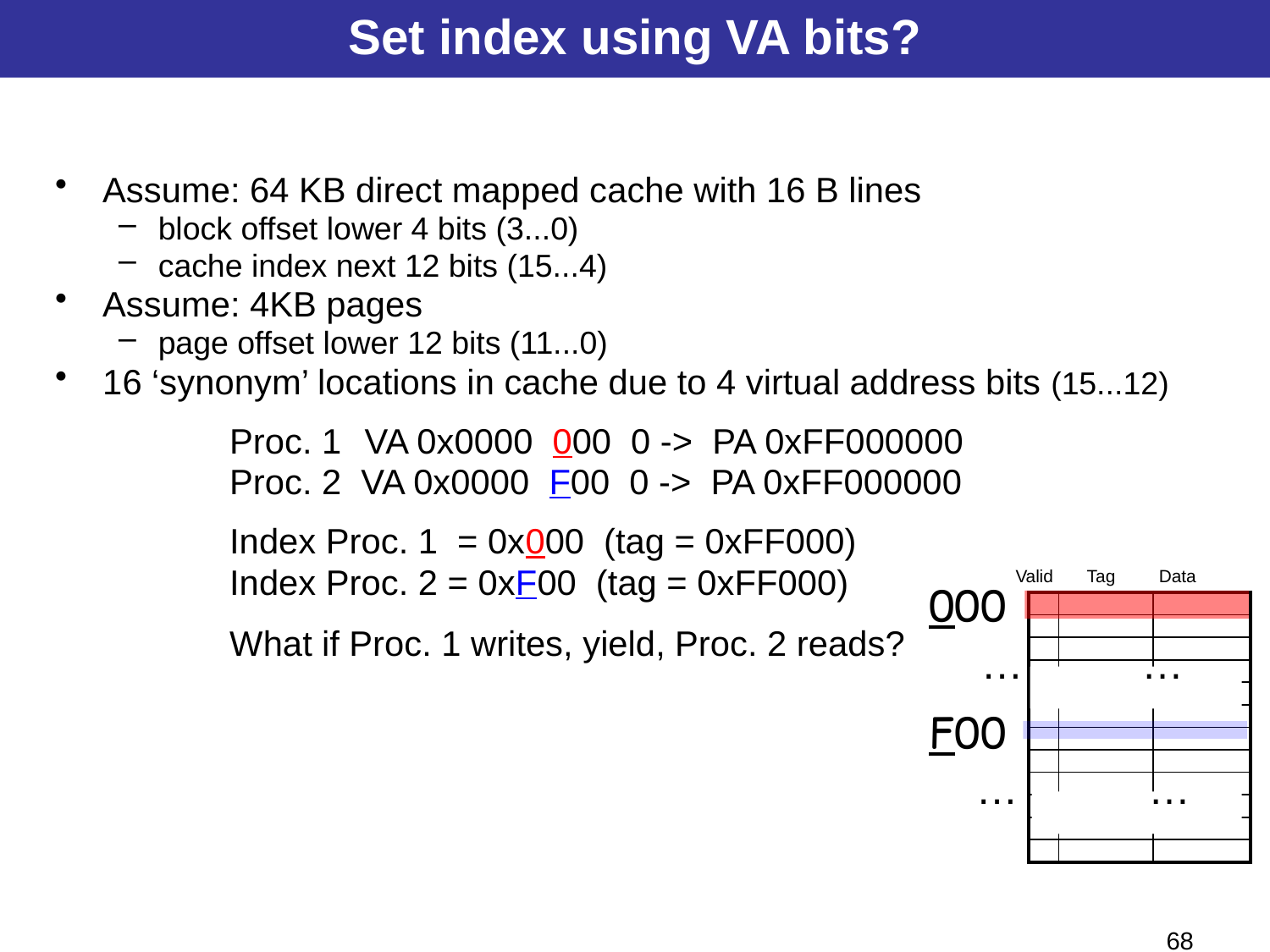

# Set index using VA bits?
Assume: 64 KB direct mapped cache with 16 B lines
block offset lower 4 bits (3...0)
cache index next 12 bits (15...4)
Assume: 4KB pages
page offset lower 12 bits (11...0)
16 ‘synonym’ locations in cache due to 4 virtual address bits (15...12)

		Proc. 1   VA 0x0000  000  0 ->  PA 0xFF000000
		Proc. 2  VA 0x0000  F00  0 ->  PA 0xFF000000

		Index Proc. 1  = 0x000  (tag = 0xFF000)
		Index Proc. 2 = 0xF00  (tag = 0xFF000)

		What if Proc. 1 writes, yield, Proc. 2 reads?
Valid       Tag         Data
000

|  |  |  |
| --- | --- | --- |
|  |  |  |
|  |  |  |
|  |  |  |
|  |  |  |
|  |  |  |
|  |  |  |
|  |  |  |
|  |  |  |
|  |  |  |
|  |  |  |
|  |  |  |
   …          …

F00

…           …

68